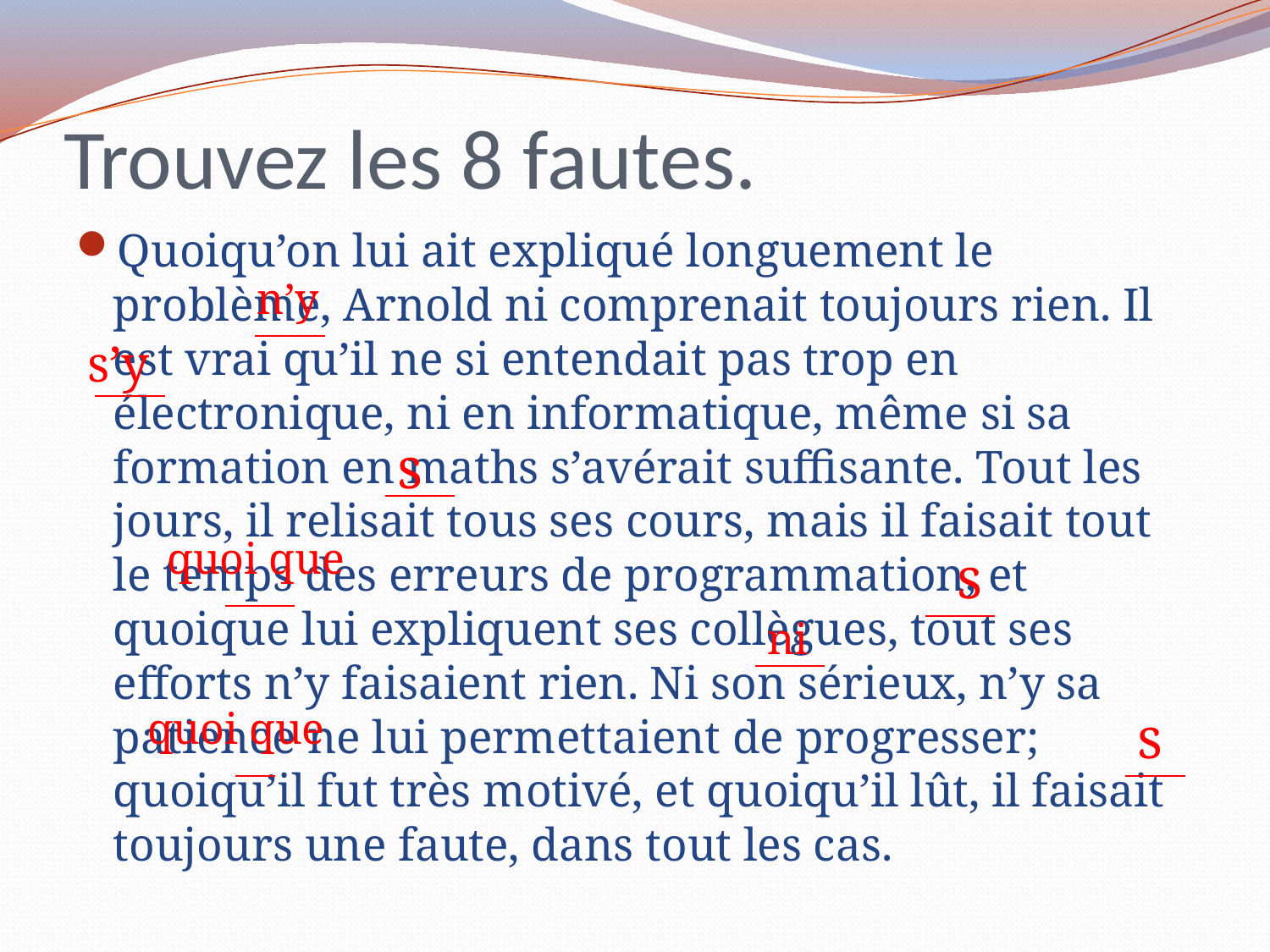

# Trouvez les 8 fautes.
Quoiqu’on lui ait expliqué longuement le problème, Arnold ni comprenait toujours rien. Il est vrai qu’il ne si entendait pas trop en électronique, ni en informatique, même si sa formation en maths s’avérait suffisante. Tout les jours, il relisait tous ses cours, mais il faisait tout le temps des erreurs de programmation, et quoique lui expliquent ses collègues, tout ses efforts n’y faisaient rien. Ni son sérieux, n’y sa patience ne lui permettaient de progresser; quoiqu’il fut très motivé, et quoiqu’il lût, il faisait toujours une faute, dans tout les cas.
n’y
s’y
s
quoi que
s
ni
quoi que
s